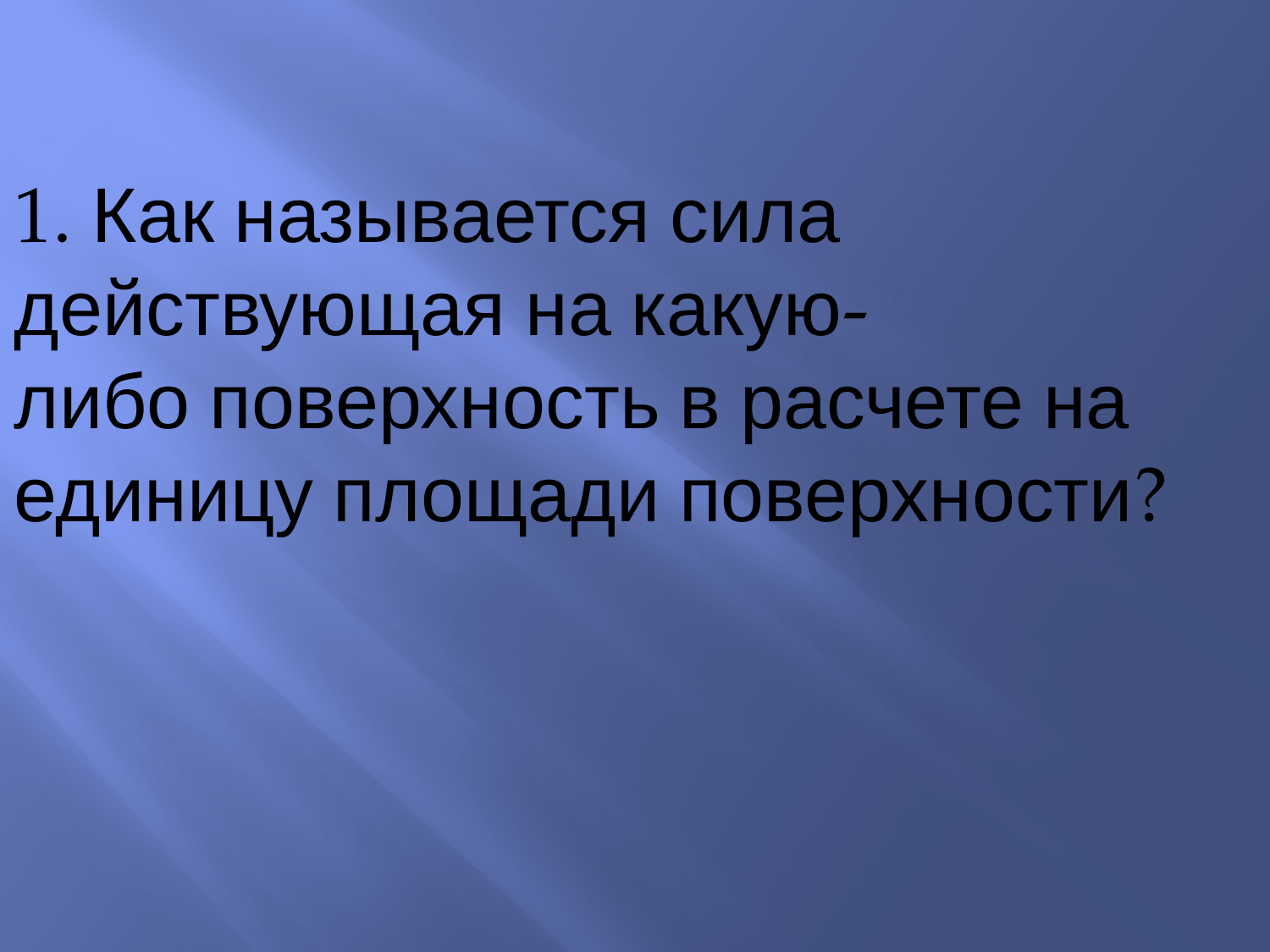

1. Как называется сила действующая на какую-либо поверхность в расчете на единицу площади поверхности?